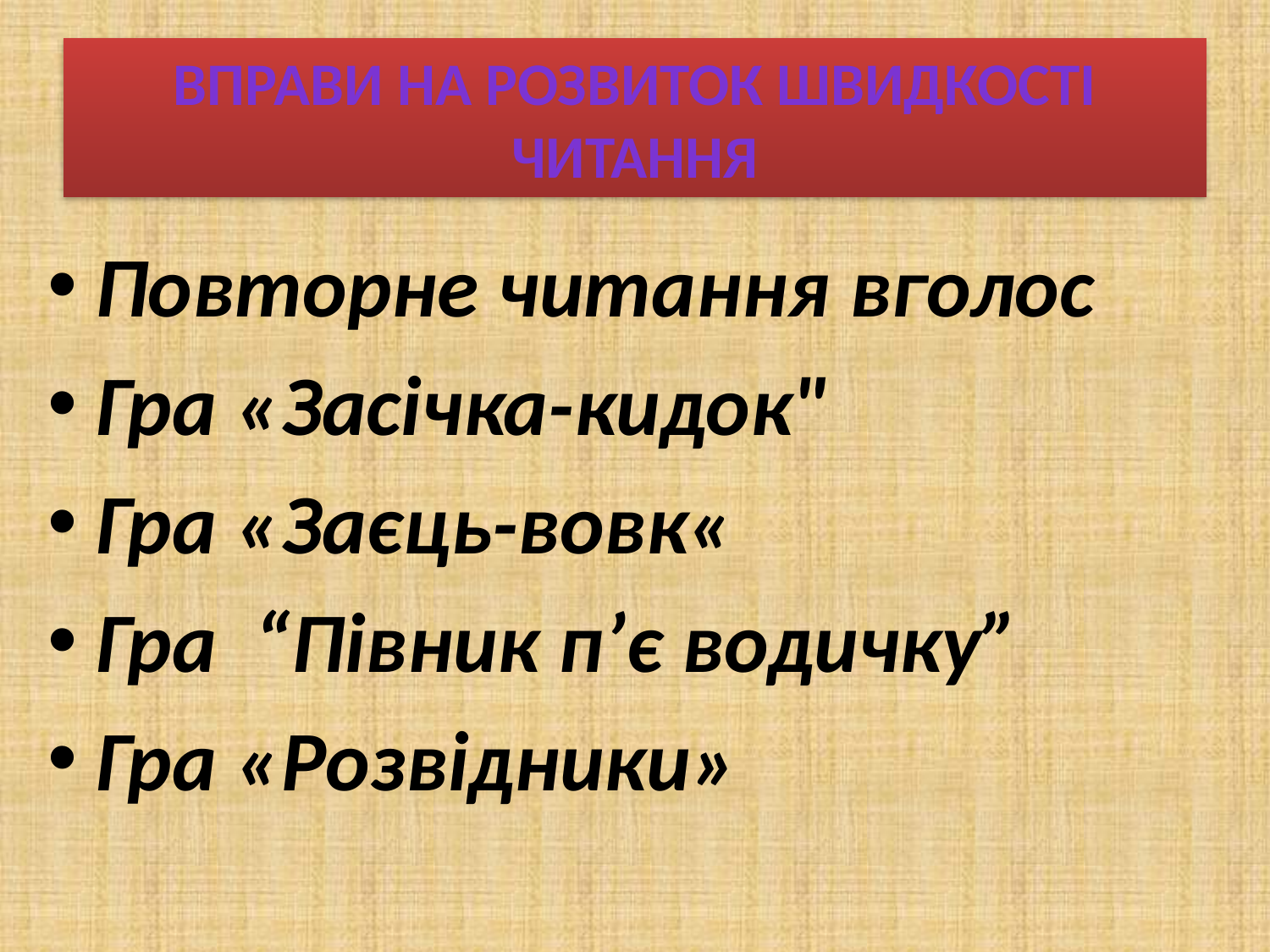

Вправи на розвиток швидкості читання
Повторне читання вголос
Гра «Засічка-кидок"
Гра «Заєць-вовк«
Гра  “Півник п’є водичку”
Гра «Розвідники»